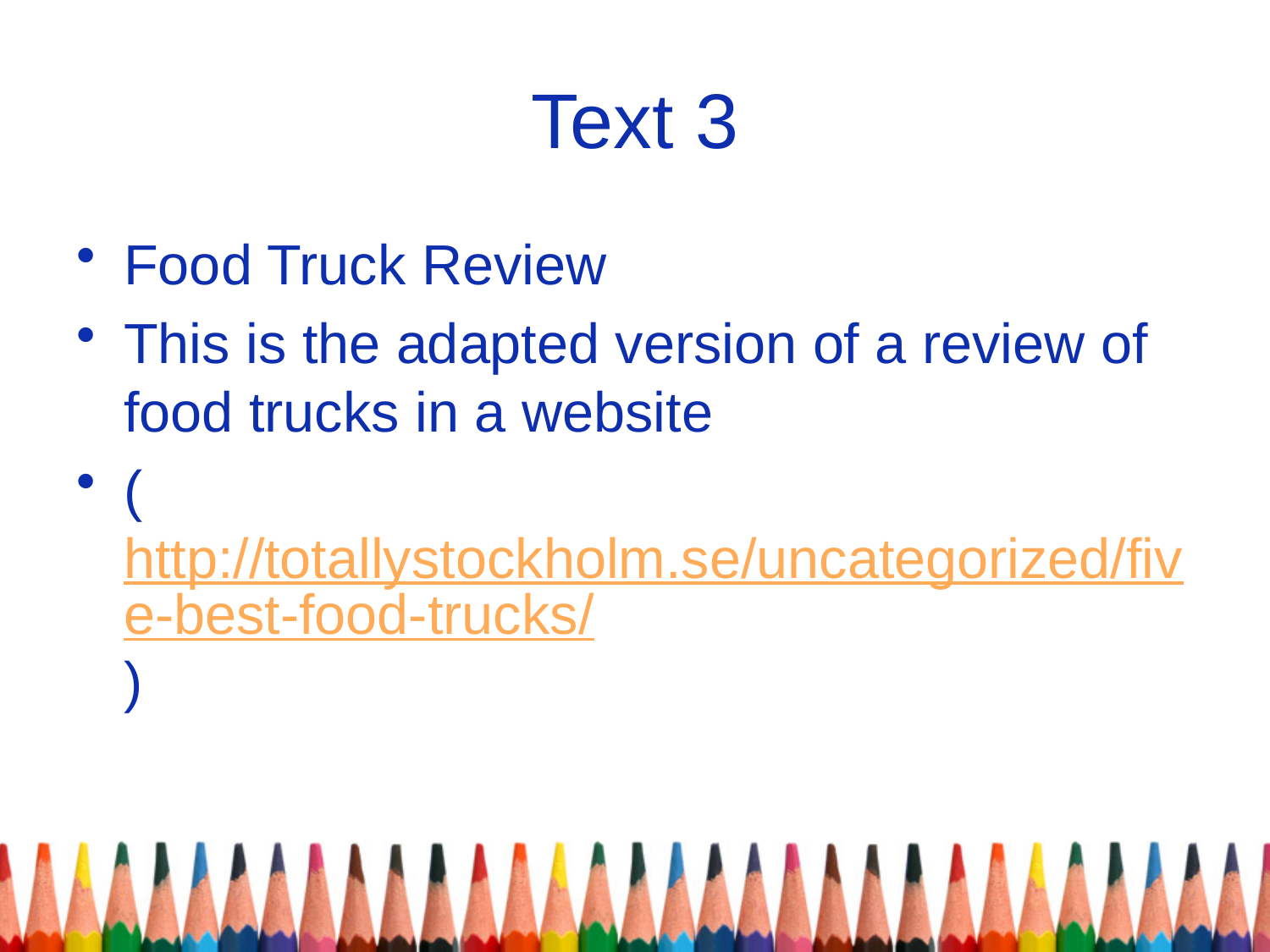

# Text 3
Food Truck Review
This is the adapted version of a review of food trucks in a website
(http://totallystockholm.se/uncategorized/five-best-food-trucks/)